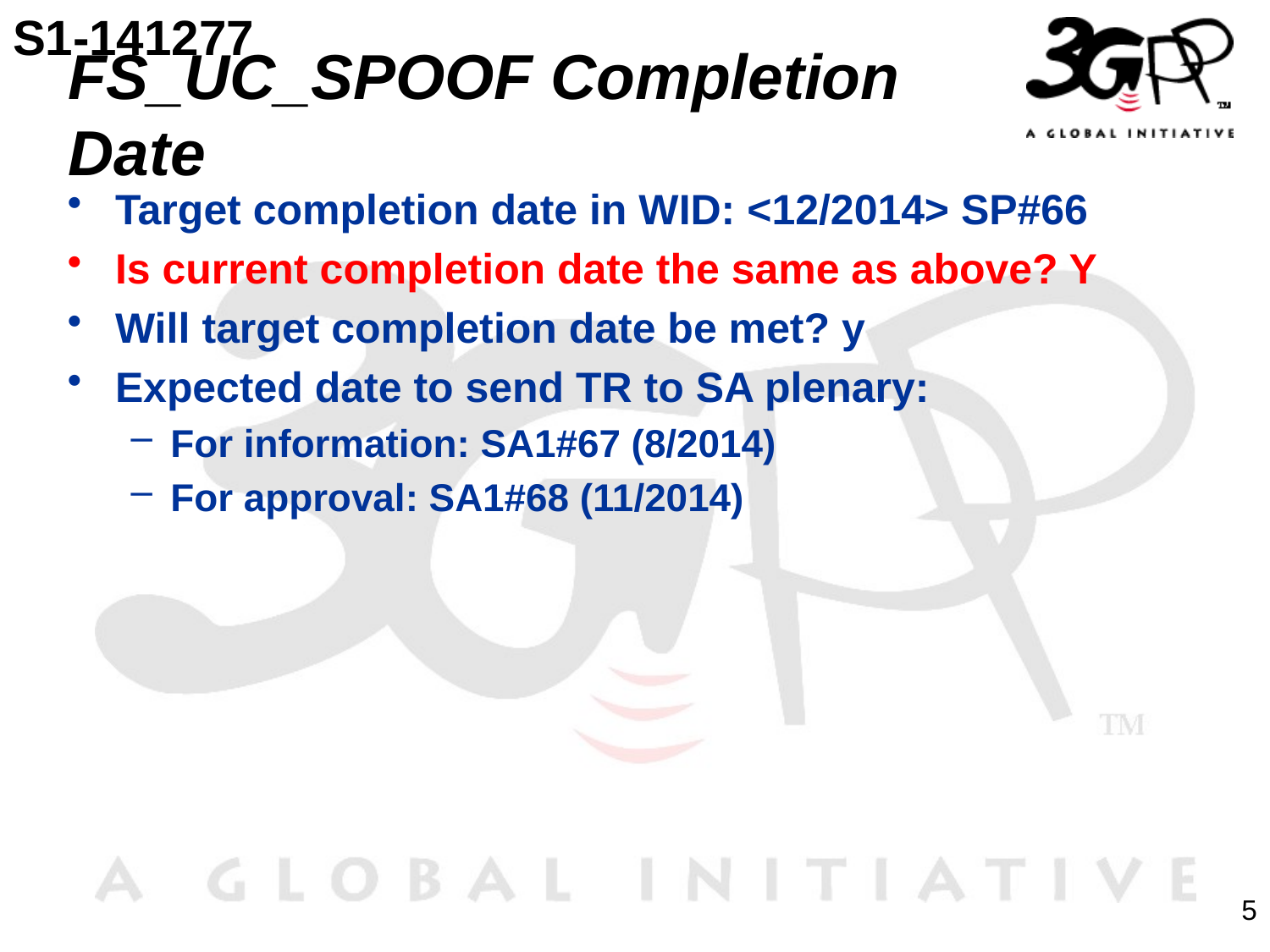

S1-141277
# FS_UC_SPOOF Completion Date
Target completion date in WID: <12/2014> SP#66
Is current completion date the same as above? Y
Will target completion date be met? y
Expected date to send TR to SA plenary:
For information: SA1#67 (8/2014)
For approval: SA1#68 (11/2014)

5